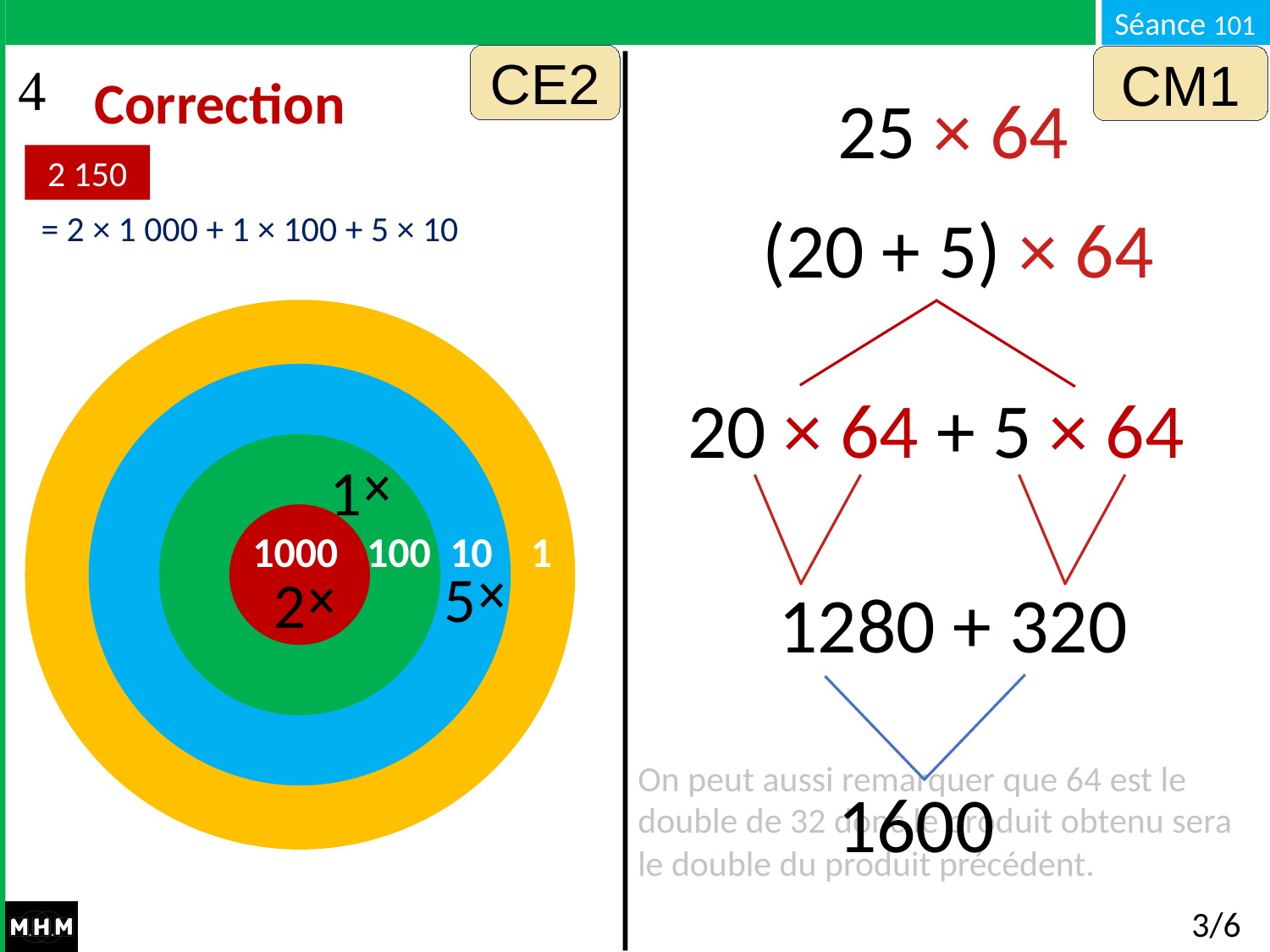

CE2
CM1

# Correction
25 × 64
2 150
(20 + 5) × 64
= 2 × 1 000 + 1 × 100 + 5 × 10

 1000   100  10    1
20 × 64 + 5 × 64
1

1280 + 320
5

2

1600
On peut aussi remarquer que 64 est le double de 32 donc le produit obtenu sera le double du produit précédent.
3/6